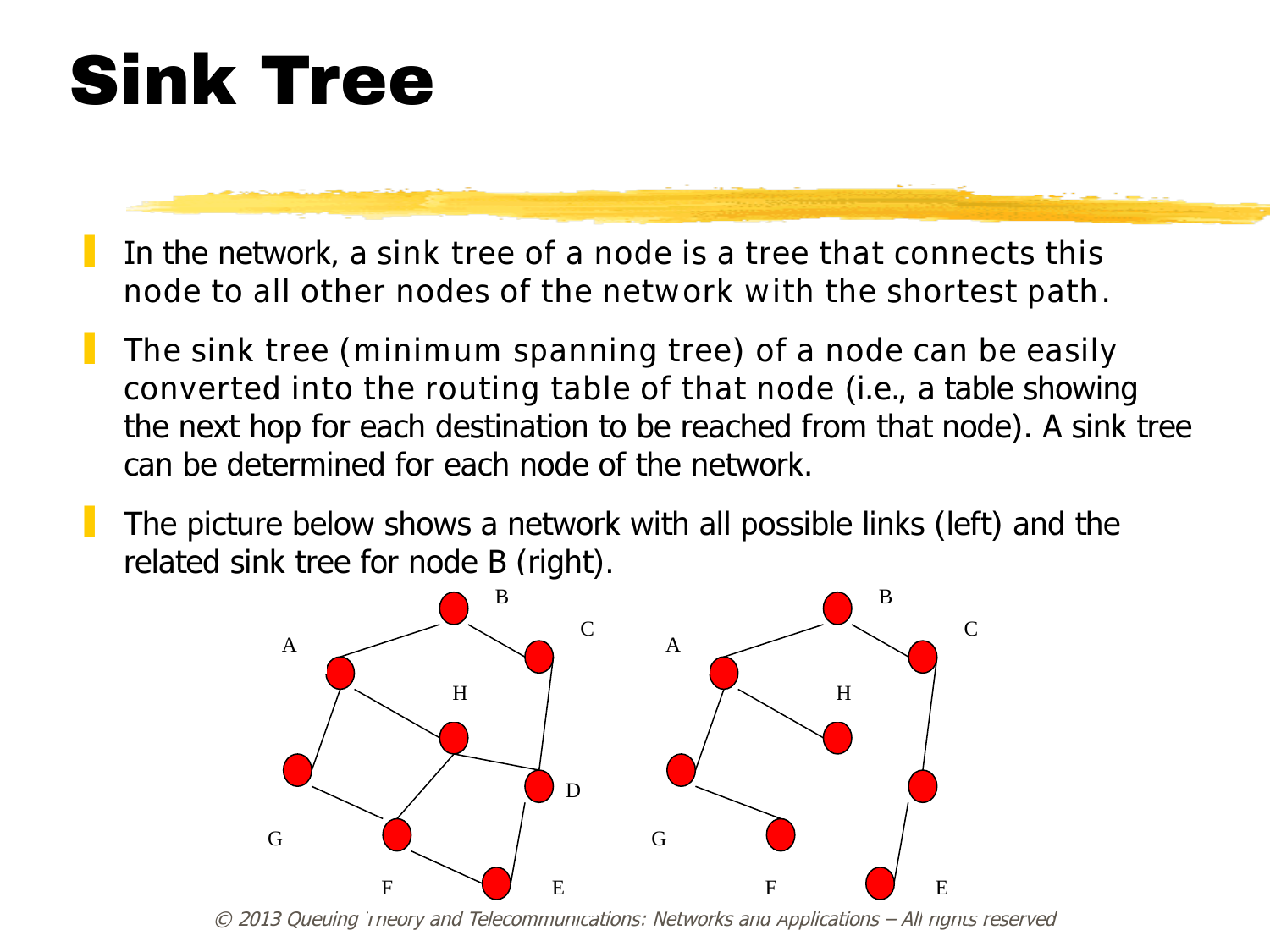

# Sink Tree

In the network, a sink tree of a node is a tree that connects this node to all other nodes of the network with the shortest path.

The sink tree (minimum spanning tree) of a node can be easily converted into the routing table of that node (i.e., a table showing the next hop for each destination to be reached from that node). A sink tree can be determined for each node of the network.

The picture below shows a network with all possible links (left) and the related sink tree for node B (right).

B

C

A

H

G

F

E

B

C

A

H

G

F

E

D

© 2013 Queuing Theory and Telecommunications: Networks and Applications – All rights reserved